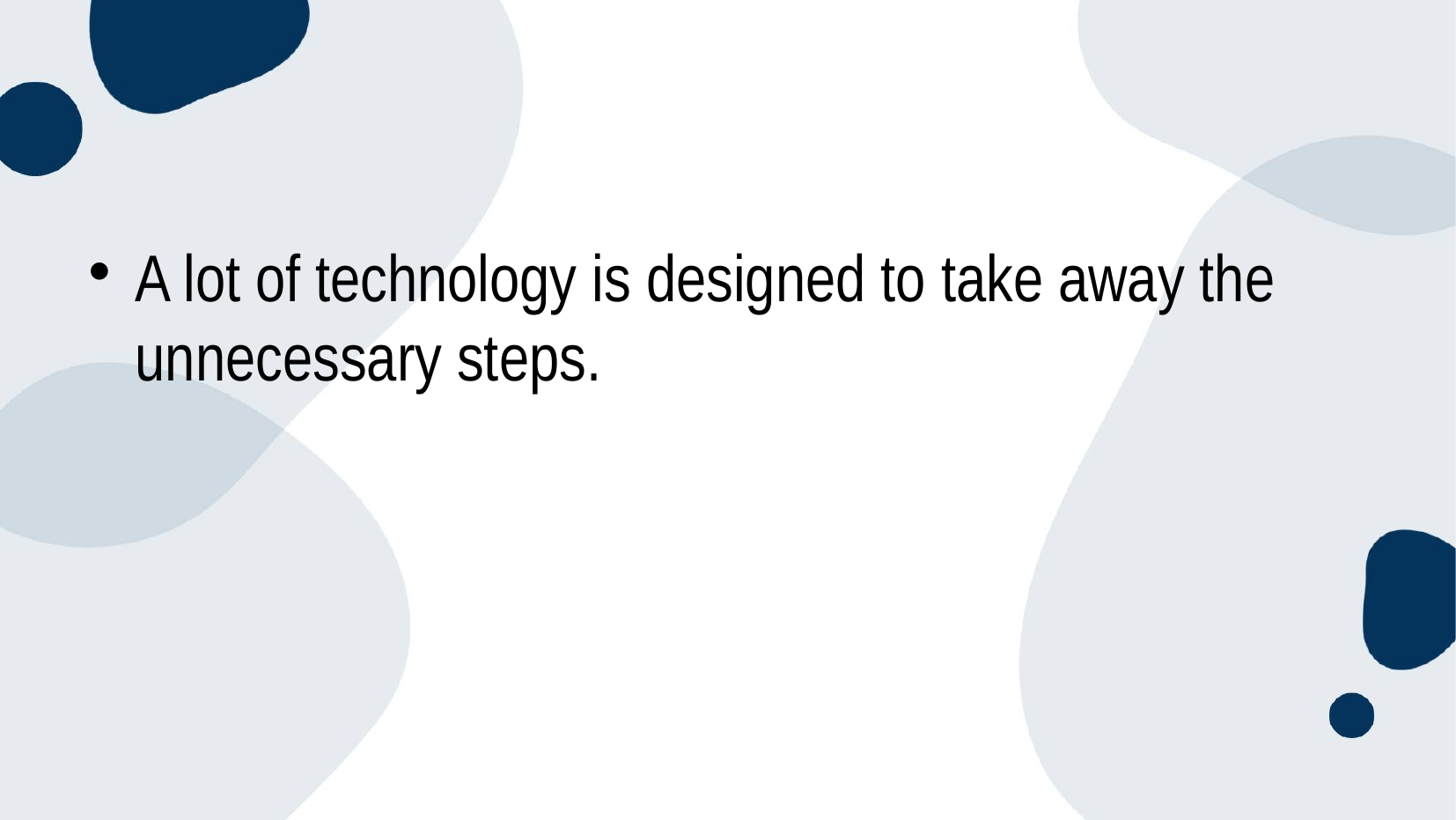

A lot of technology is designed to take away the unnecessary steps.